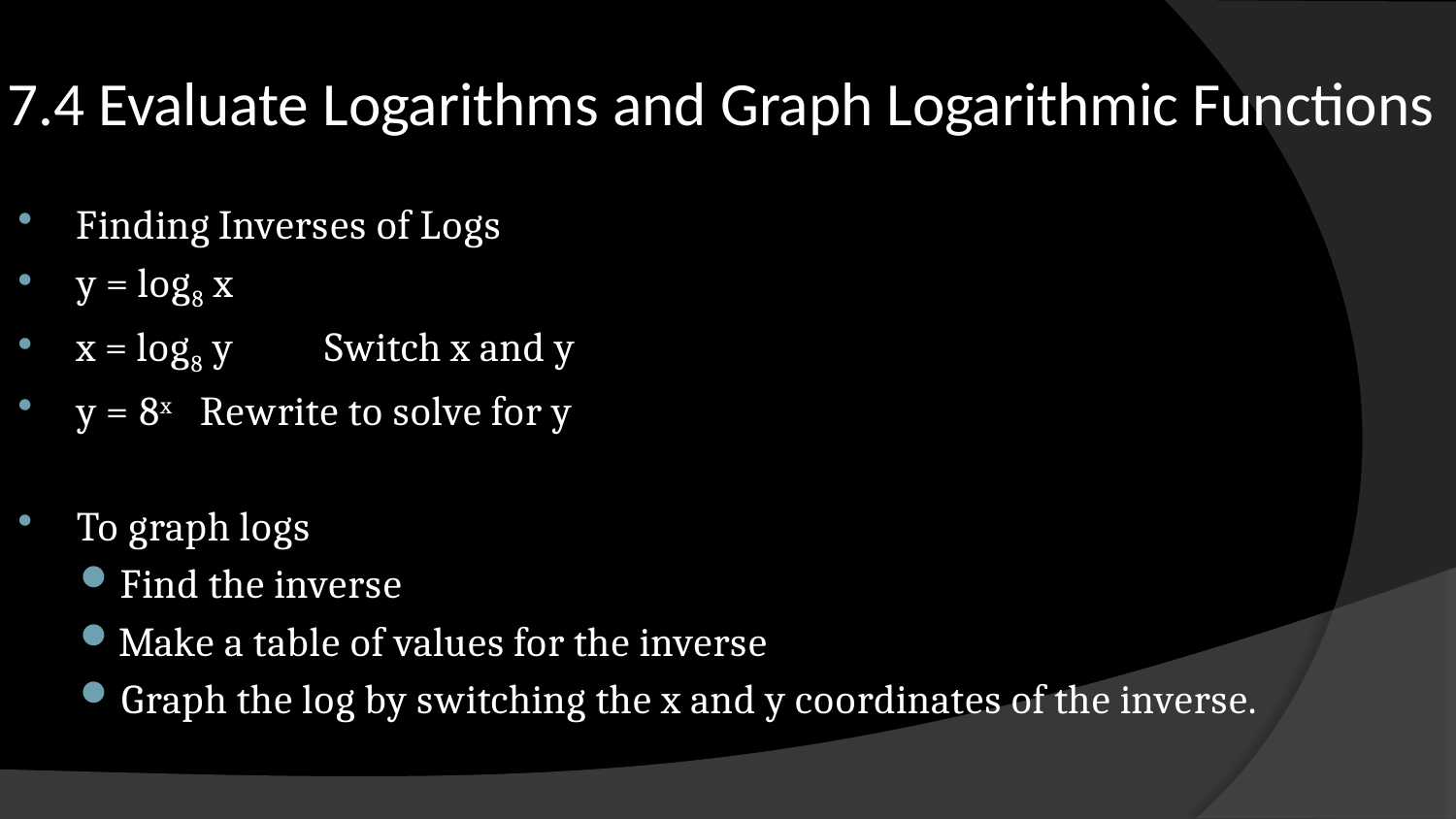

# 7.4 Evaluate Logarithms and Graph Logarithmic Functions
Finding Inverses of Logs
y = log8 x
x = log8 y   		Switch x and y
y = 8x		Rewrite to solve for y

To graph logs
Find the inverse
Make a table of values for the inverse
Graph the log by switching the x and y coordinates of the inverse.